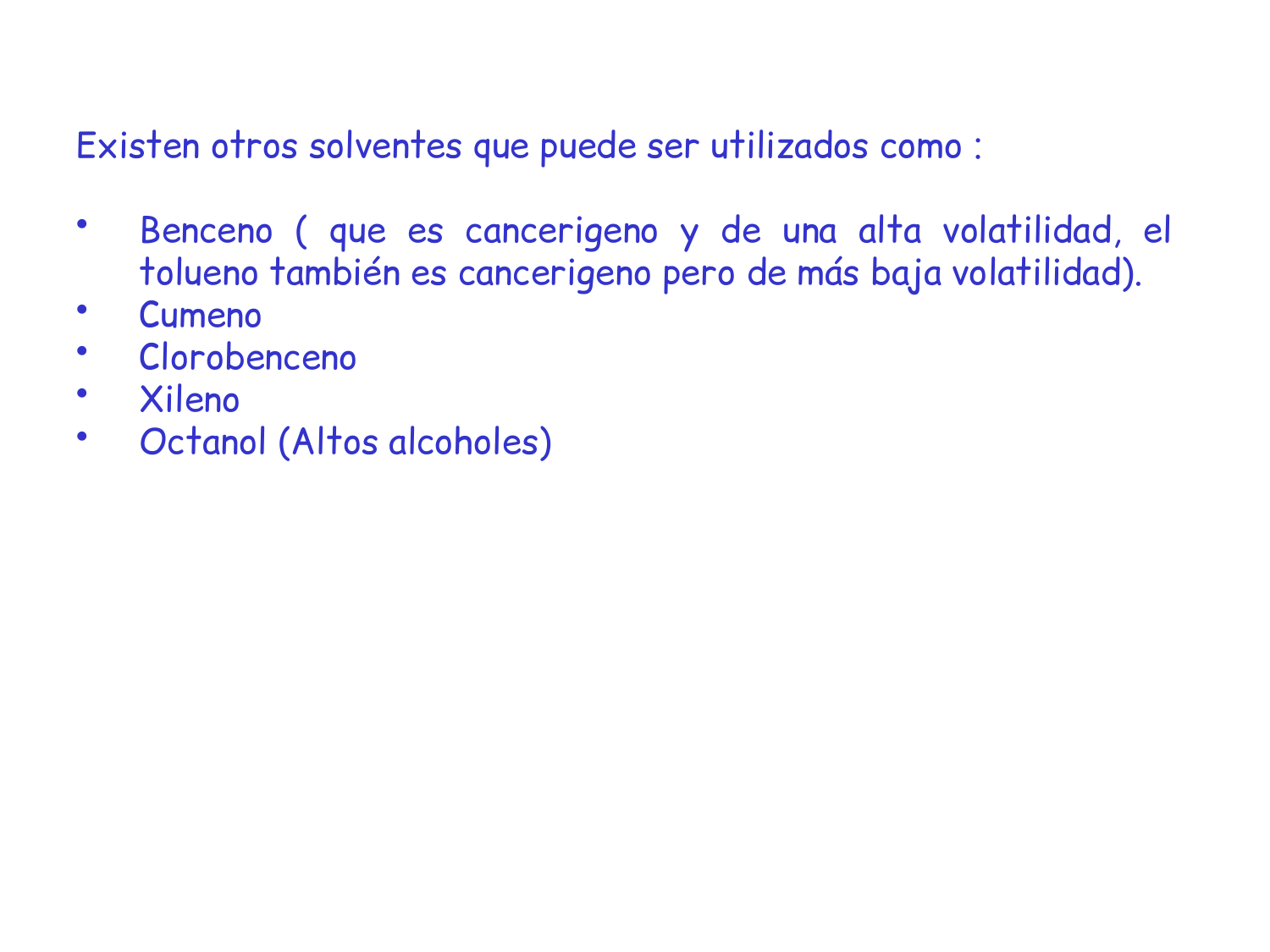

Existen otros solventes que puede ser utilizados como :

Benceno ( que es cancerigeno y de una alta volatilidad, el tolueno también es cancerigeno pero de más baja volatilidad).
Cumeno
Clorobenceno
Xileno
Octanol (Altos alcoholes)